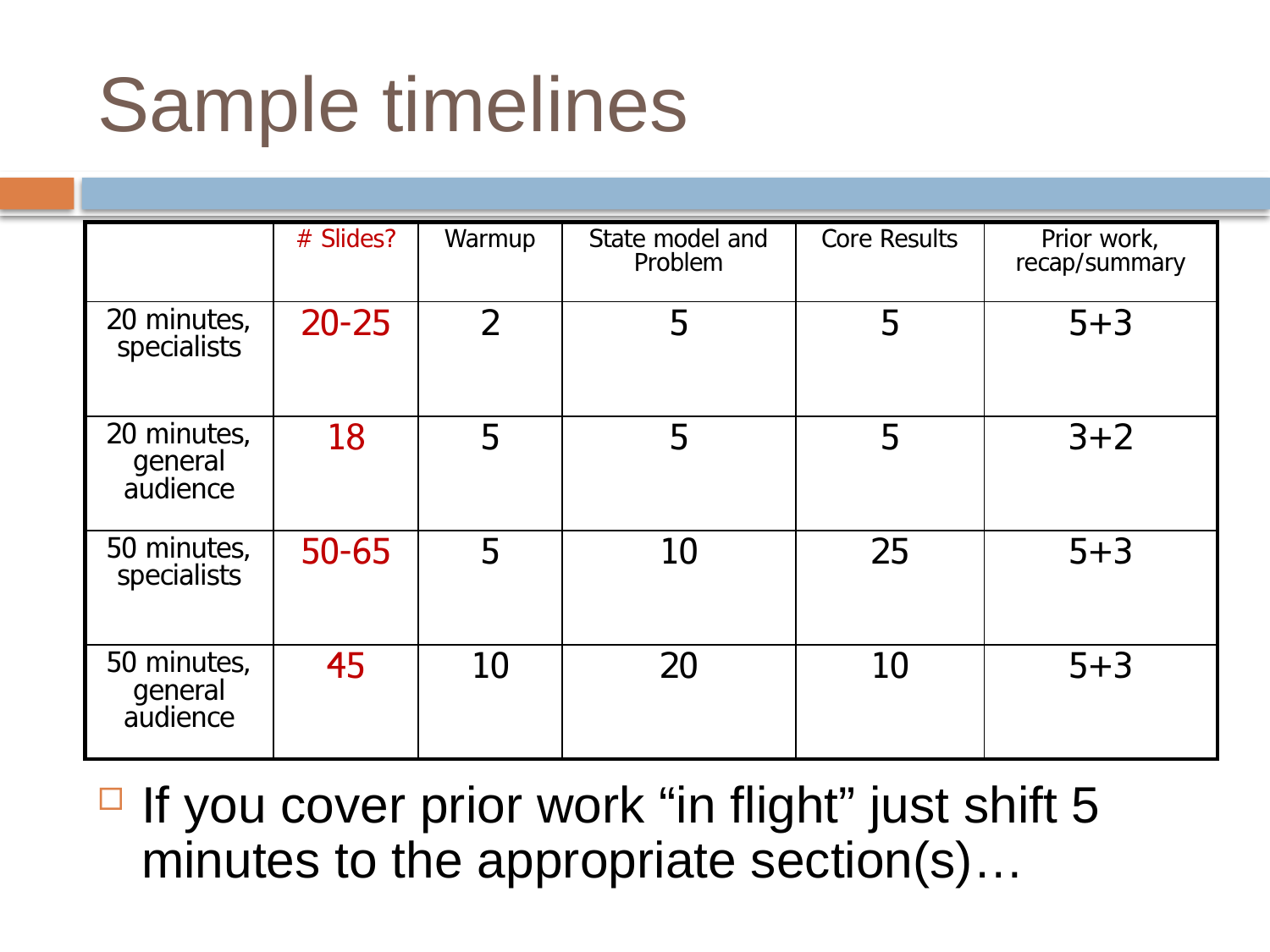

# Sample timelines
|  | # Slides? | Warmup | State model and Problem | Core Results | Prior work, recap/summary |
| --- | --- | --- | --- | --- | --- |
| 20 minutes, specialists | 20-25 | 2 | 5 | 5 | 5+3 |
| 20 minutes, general audience | 18 | 5 | 5 | 5 | 3+2 |
| 50 minutes, specialists | 50-65 | 5 | 10 | 25 | 5+3 |
| 50 minutes, general audience | 45 | 10 | 20 | 10 | 5+3 |
If you cover prior work “in flight” just shift 5 minutes to the appropriate section(s)…